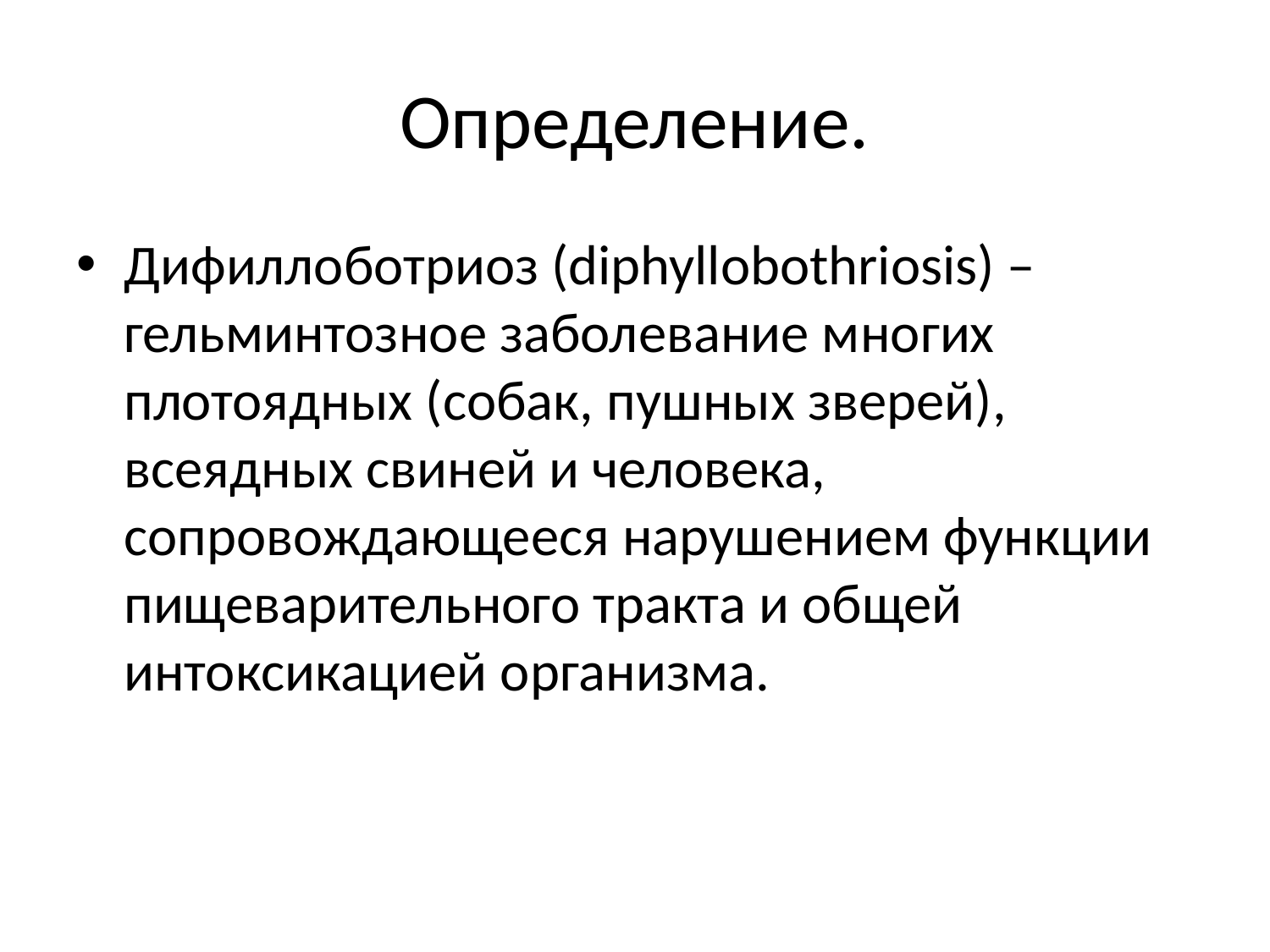

# Определение.
Дифиллоботриоз (diphyllobothriosis) – гельминтозное заболевание многих плотоядных (собак, пушных зверей), всеядных свиней и человека, сопровождающееся нарушением функции пищеварительного тракта и общей интоксикацией организма.